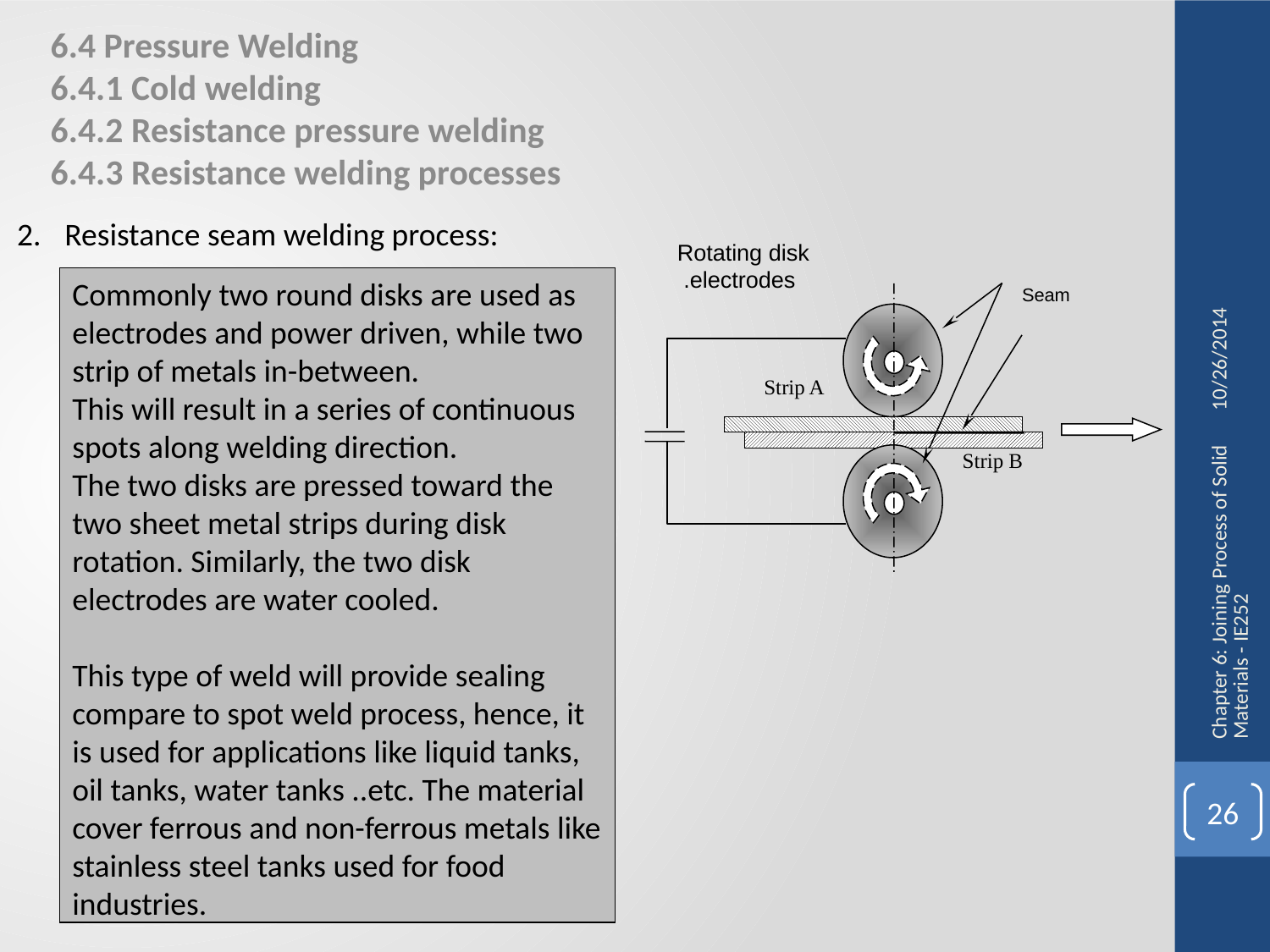

6.4 Pressure Welding
 6.4.1 Cold welding
 6.4.2 Resistance pressure welding
 6.4.3 Resistance welding processes
2.	Resistance seam welding process:
10/26/2014
 Rotating disk electrodes.

 Seam

 Strip A

 Strip B

Commonly two round disks are used as electrodes and power driven, while two strip of metals in-between.
This will result in a series of continuous spots along welding direction.
The two disks are pressed toward the two sheet metal strips during disk rotation. Similarly, the two disk electrodes are water cooled.

This type of weld will provide sealing compare to spot weld process, hence, it is used for applications like liquid tanks, oil tanks, water tanks ..etc. The material cover ferrous and non-ferrous metals like stainless steel tanks used for food industries.

Chapter 6: Joining Process of Solid Materials - IE252
26